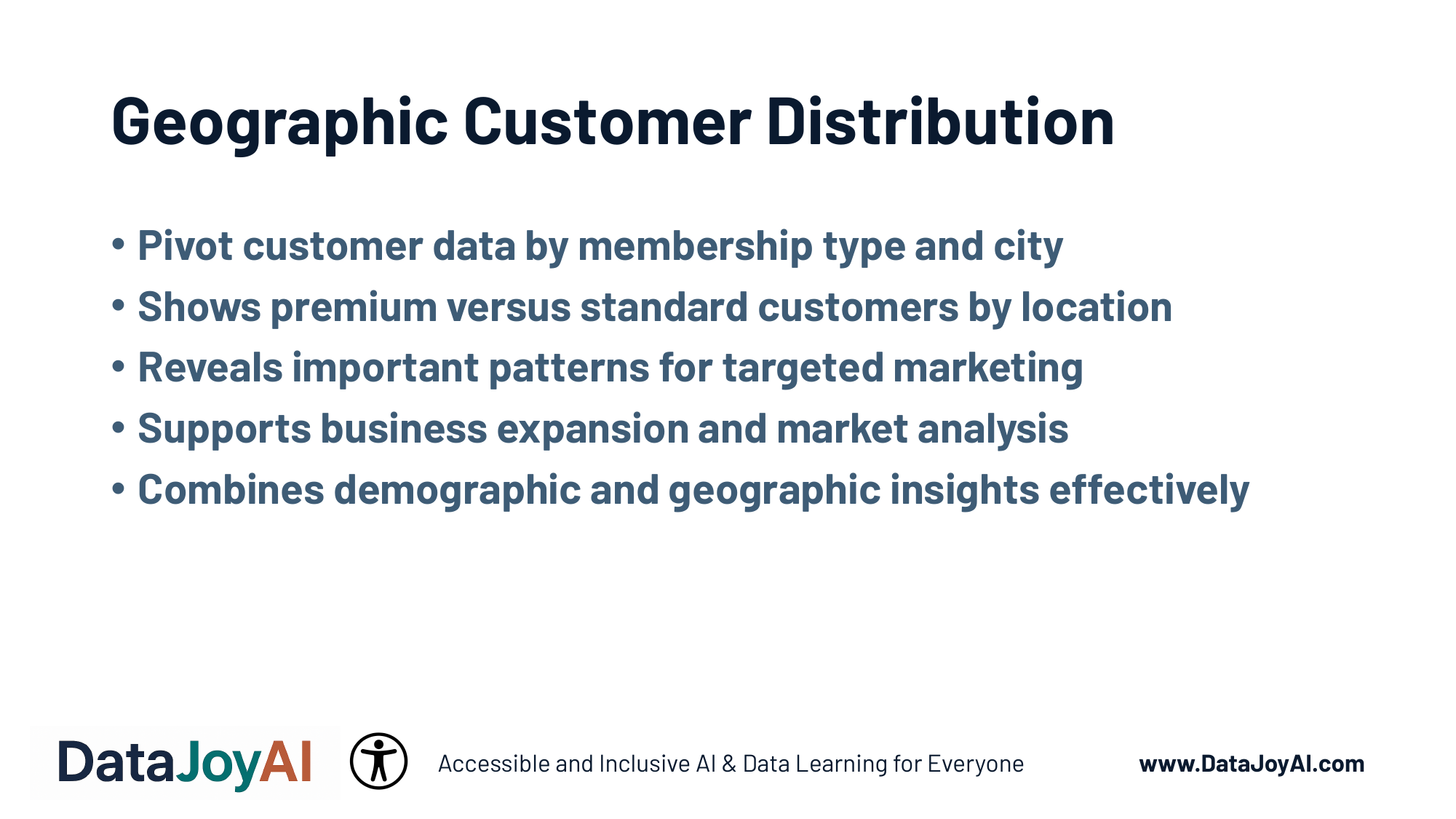

# Geographic Customer Distribution
Pivot customer data by membership type and city
Shows premium versus standard customers by location
Reveals important patterns for targeted marketing
Supports business expansion and market analysis
Combines demographic and geographic insights effectively